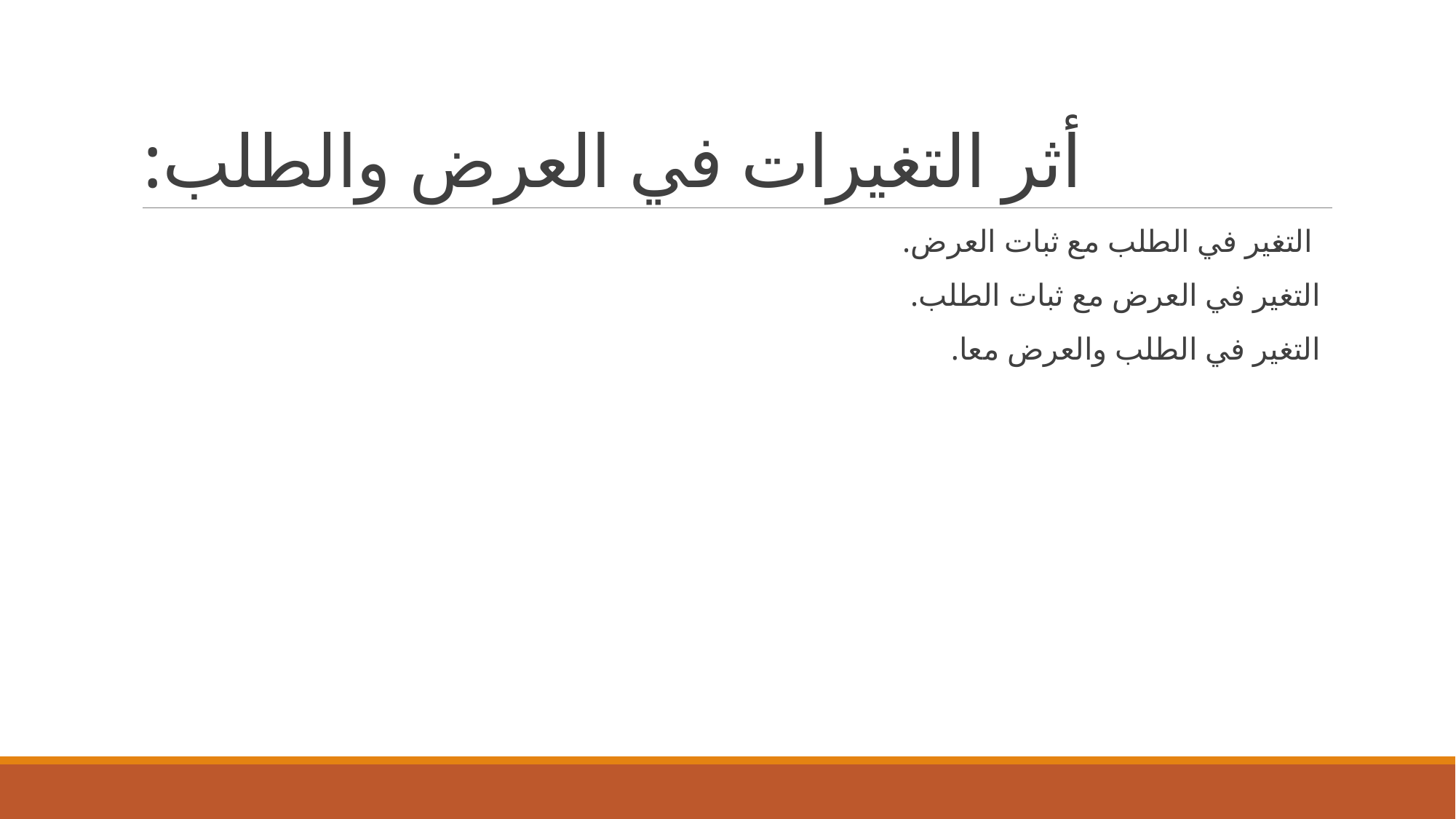

# أثر التغيرات في العرض والطلب:
 التغير في الطلب مع ثبات العرض.
التغير في العرض مع ثبات الطلب.
التغير في الطلب والعرض معا.